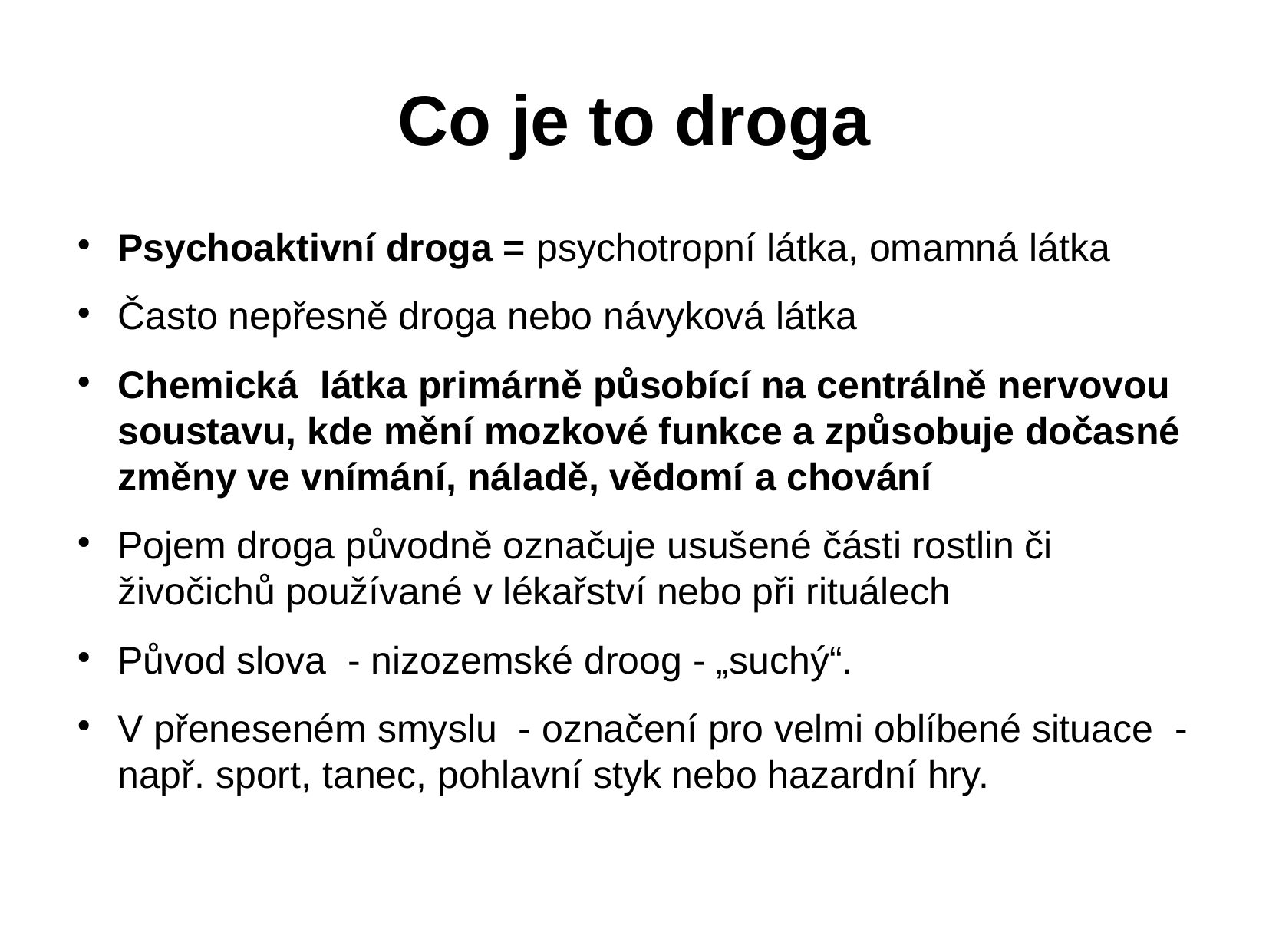

# Co je to droga
Psychoaktivní droga = psychotropní látka, omamná látka
Často nepřesně droga nebo návyková látka
Chemická  látka primárně působící na centrálně nervovou soustavu, kde mění mozkové funkce a způsobuje dočasné změny ve vnímání, náladě, vědomí a chování
Pojem droga původně označuje usušené části rostlin či živočichů používané v lékařství nebo při rituálech
Původ slova  - nizozemské droog - „suchý“.
V přeneseném smyslu  - označení pro velmi oblíbené situace  - např. sport, tanec, pohlavní styk nebo hazardní hry.